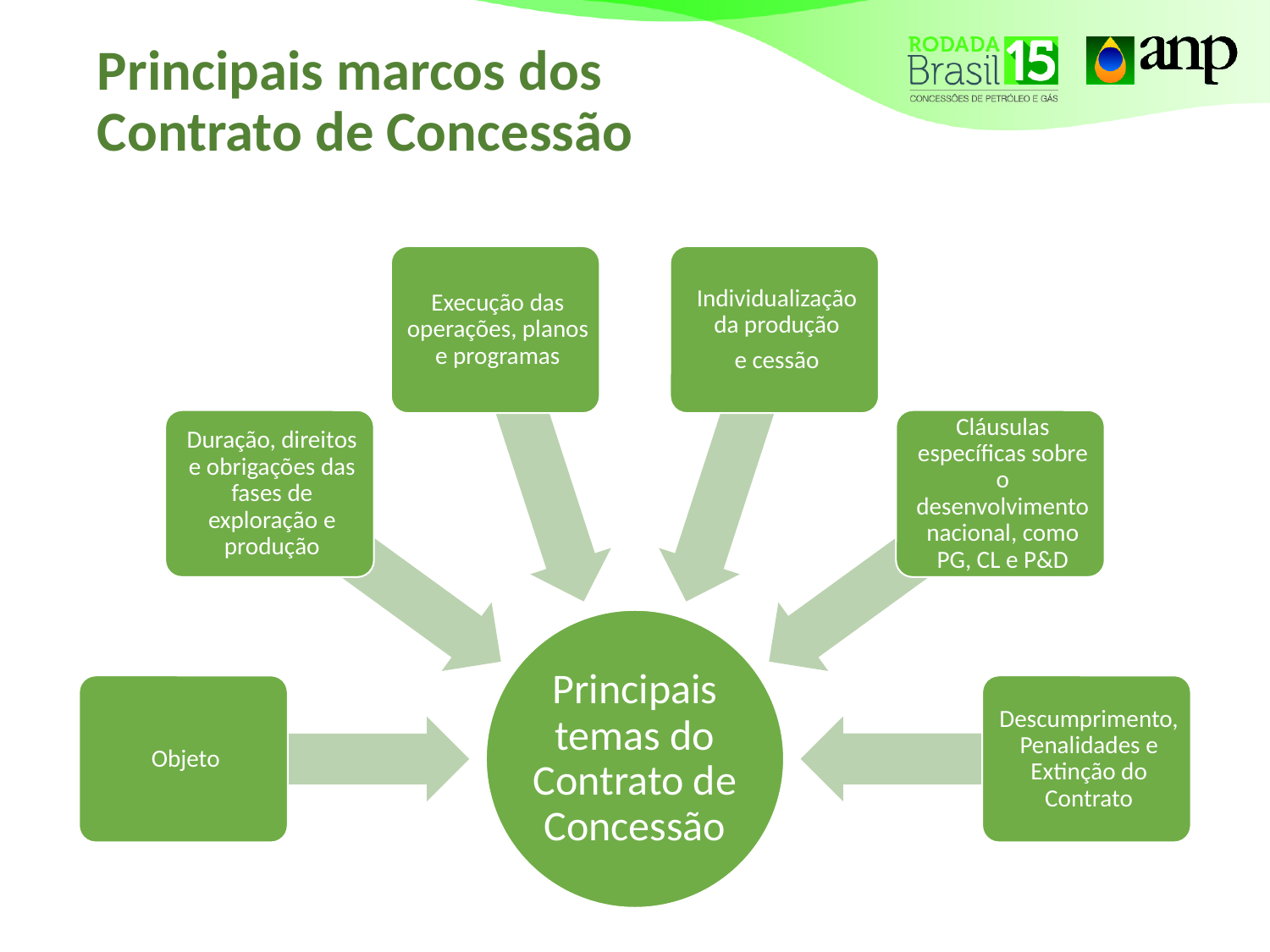

# Principais marcos dos Contrato de Concessão
Principais temas do Contrato de Concessão
Objeto
Duração, direitos e obrigações das fases de exploração e produção
Execução das operações, planos e programas
Individualização da produção
e cessão
Cláusulas específicas sobre o desenvolvimento nacional, como PG, CL e P&D
Descumprimento, Penalidades e Extinção do Contrato